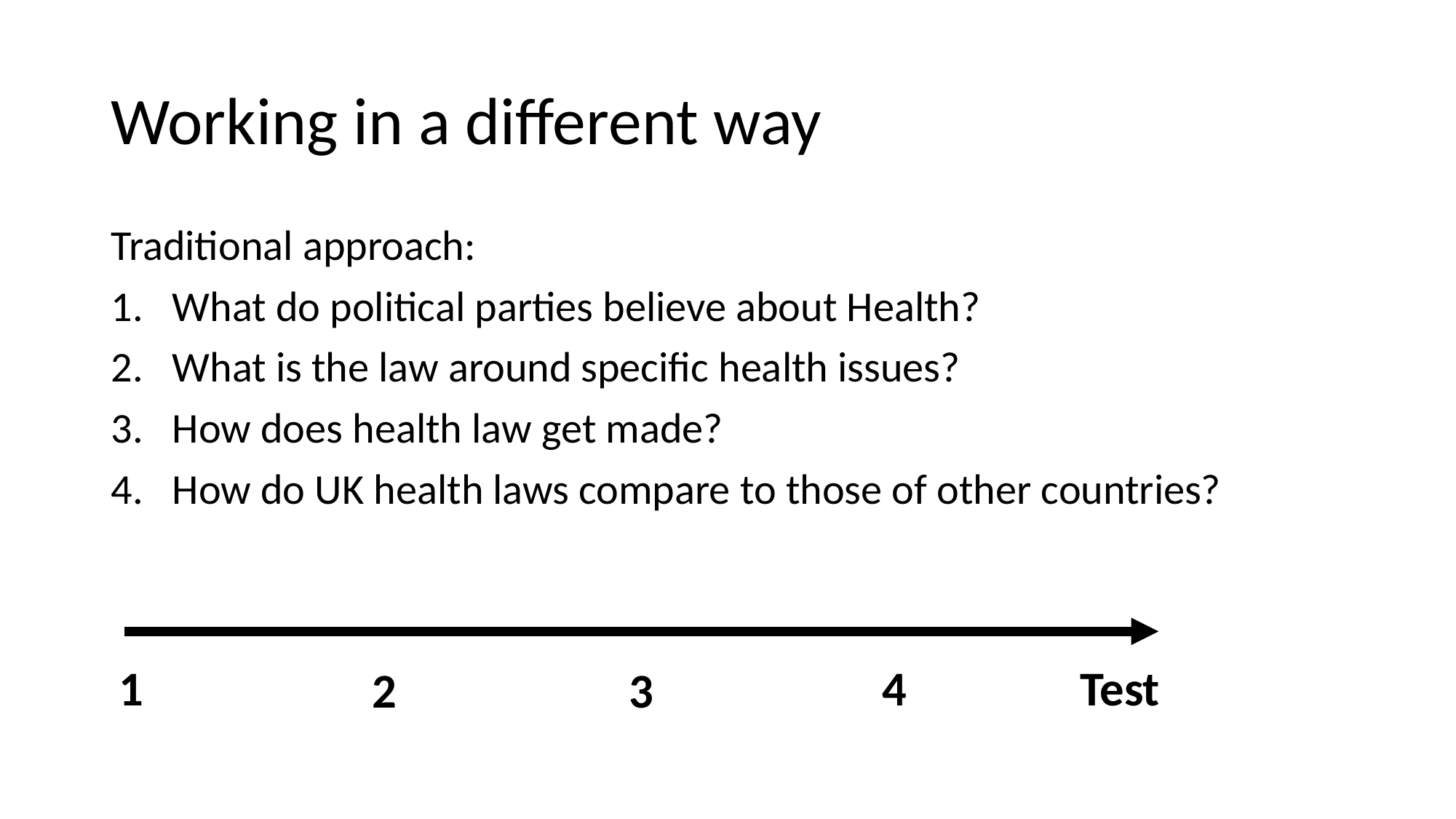

# Working in a different way
Traditional approach:
What do political parties believe about Health?
What is the law around specific health issues?
How does health law get made?
How do UK health laws compare to those of other countries?
4
Test
1
3
2